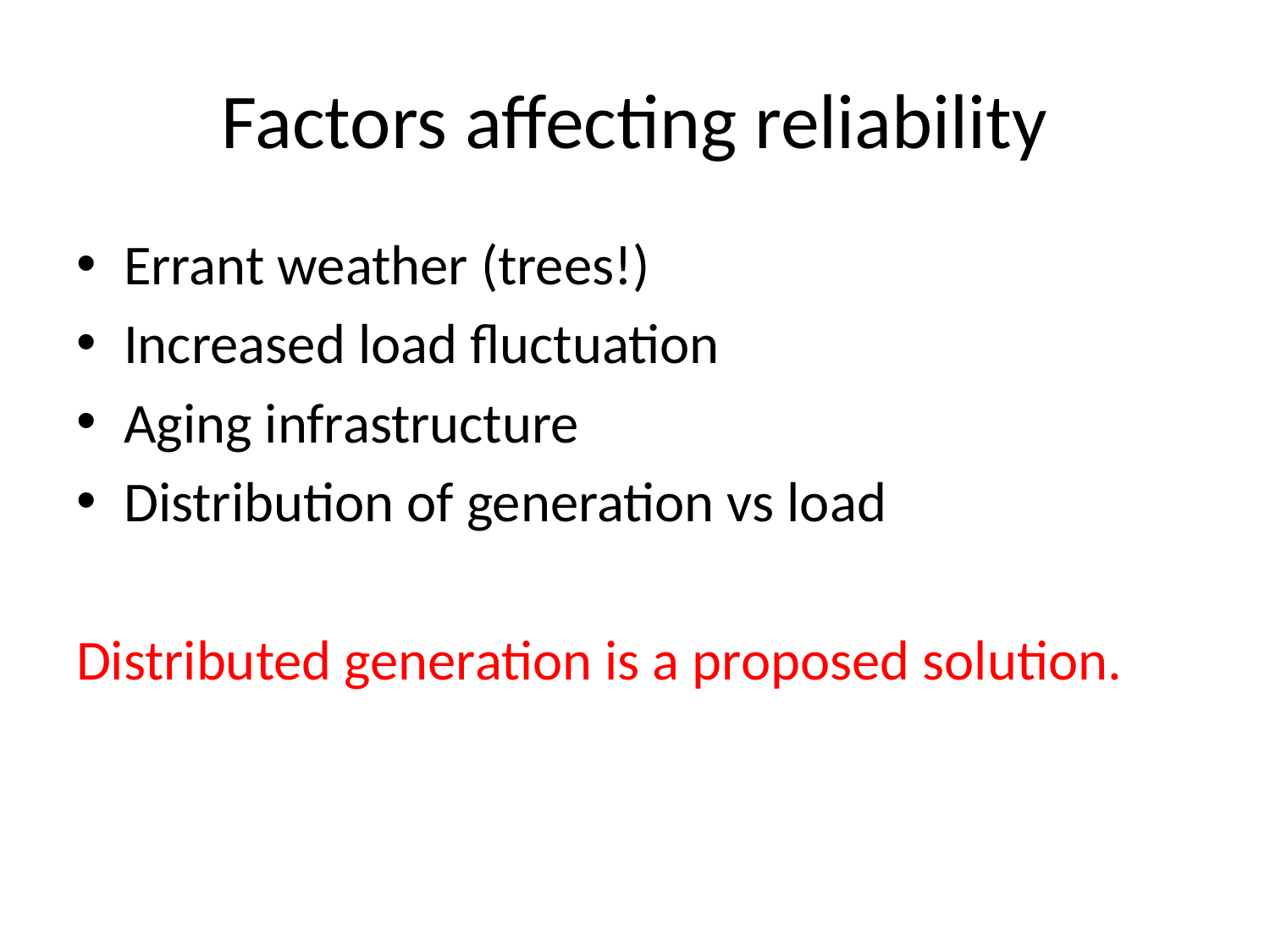

# Factors affecting reliability
Errant weather (trees!)
Increased load fluctuation
Aging infrastructure
Distribution of generation vs load

Distributed generation is a proposed solution.